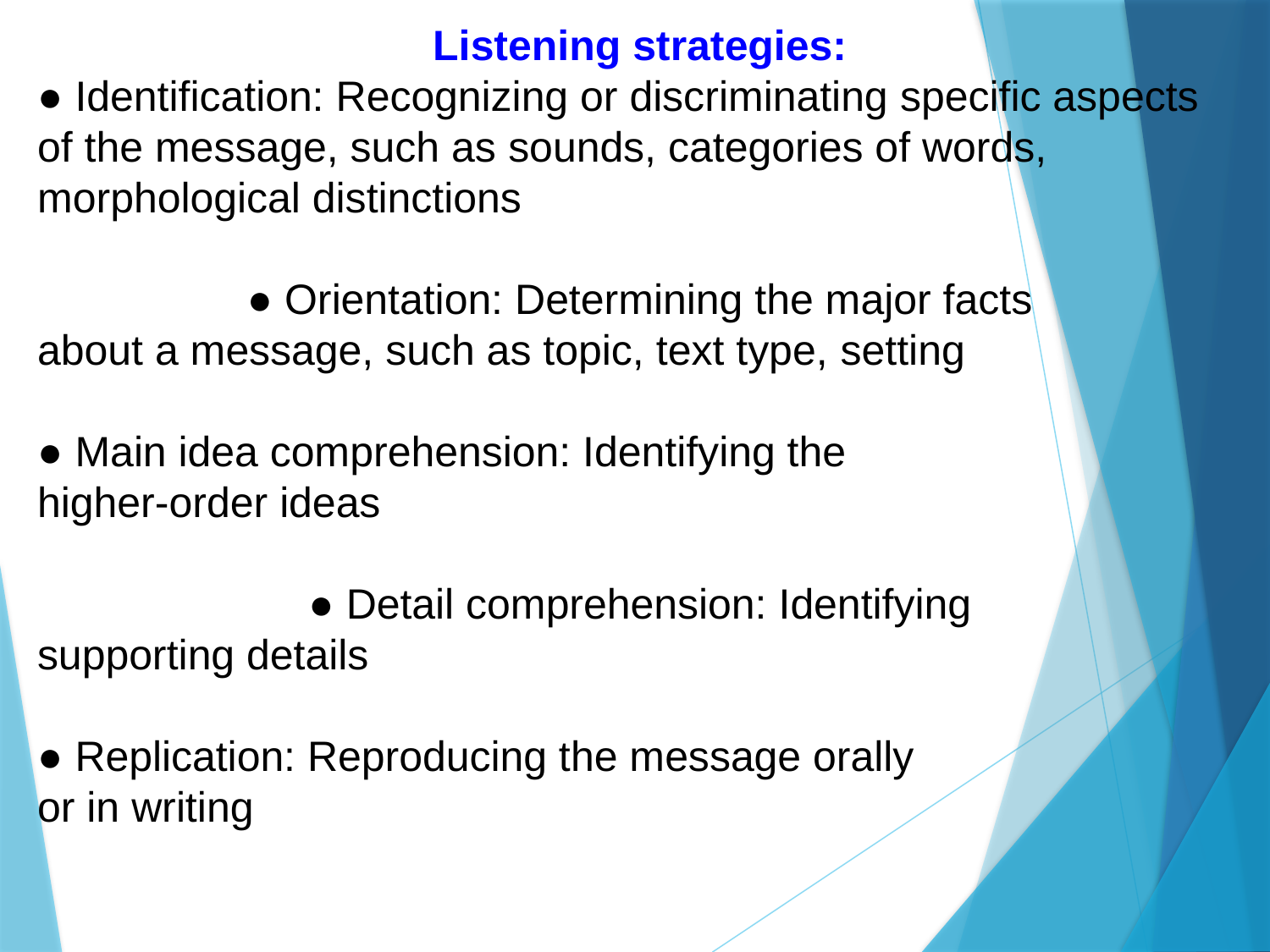

Listening strategies:
● Identification: Recognizing or discriminating specific aspects of the message, such as sounds, categories of words, morphological distinctions

● Orientation: Determining the major facts
about a message, such as topic, text type, setting

● Main idea comprehension: Identifying the
higher-order ideas

● Detail comprehension: Identifying
supporting details

● Replication: Reproducing the message orally
or in writing